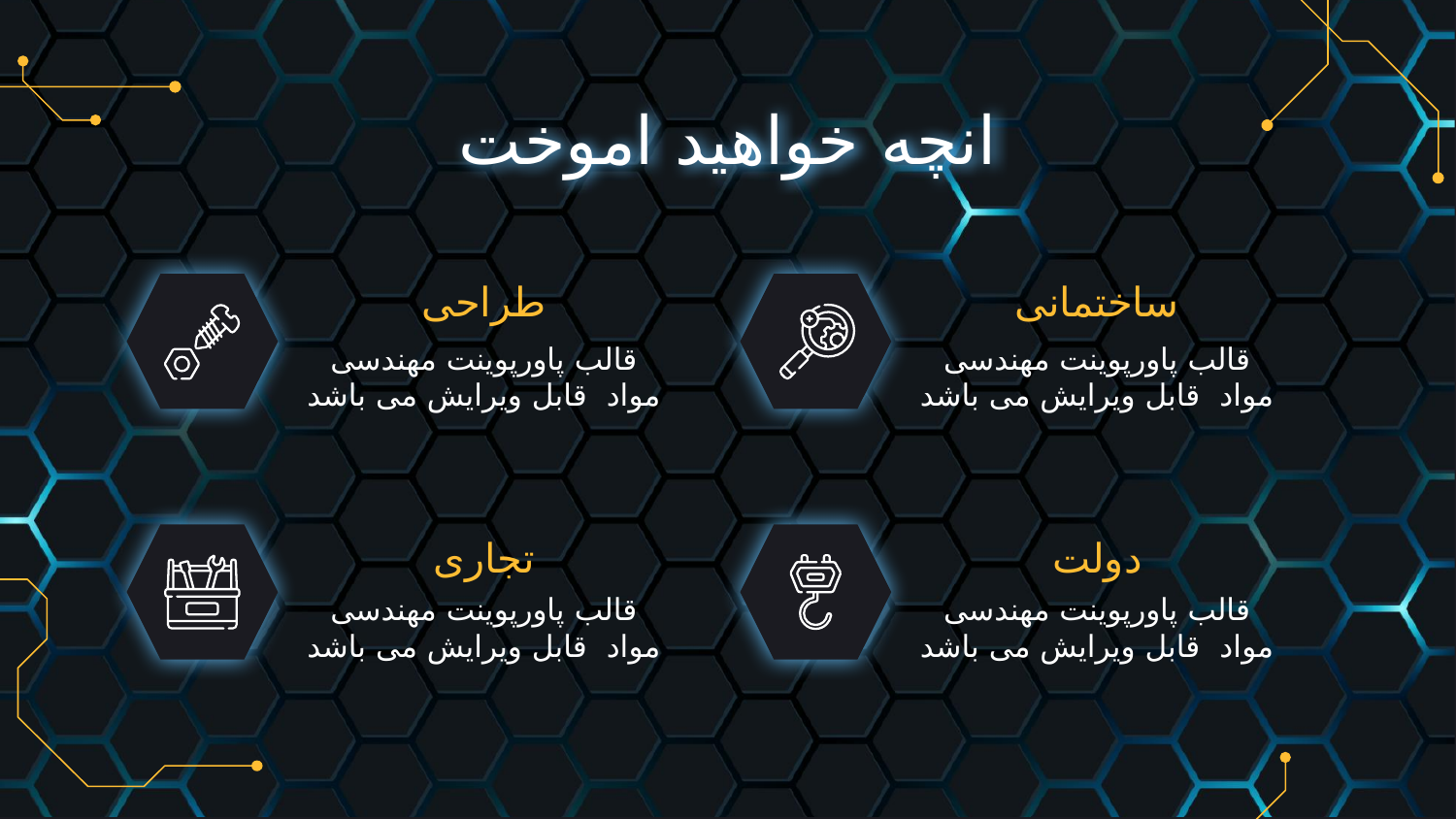

# انچه خواهید اموخت
طراحی
ساختمانی

قالب پاورپوینت مهندسی مواد  قابل ویرایش می باشد
قالب پاورپوینت مهندسی مواد  قابل ویرایش می باشد
تجاری
دولت

قالب پاورپوینت مهندسی مواد  قابل ویرایش می باشد
قالب پاورپوینت مهندسی مواد  قابل ویرایش می باشد